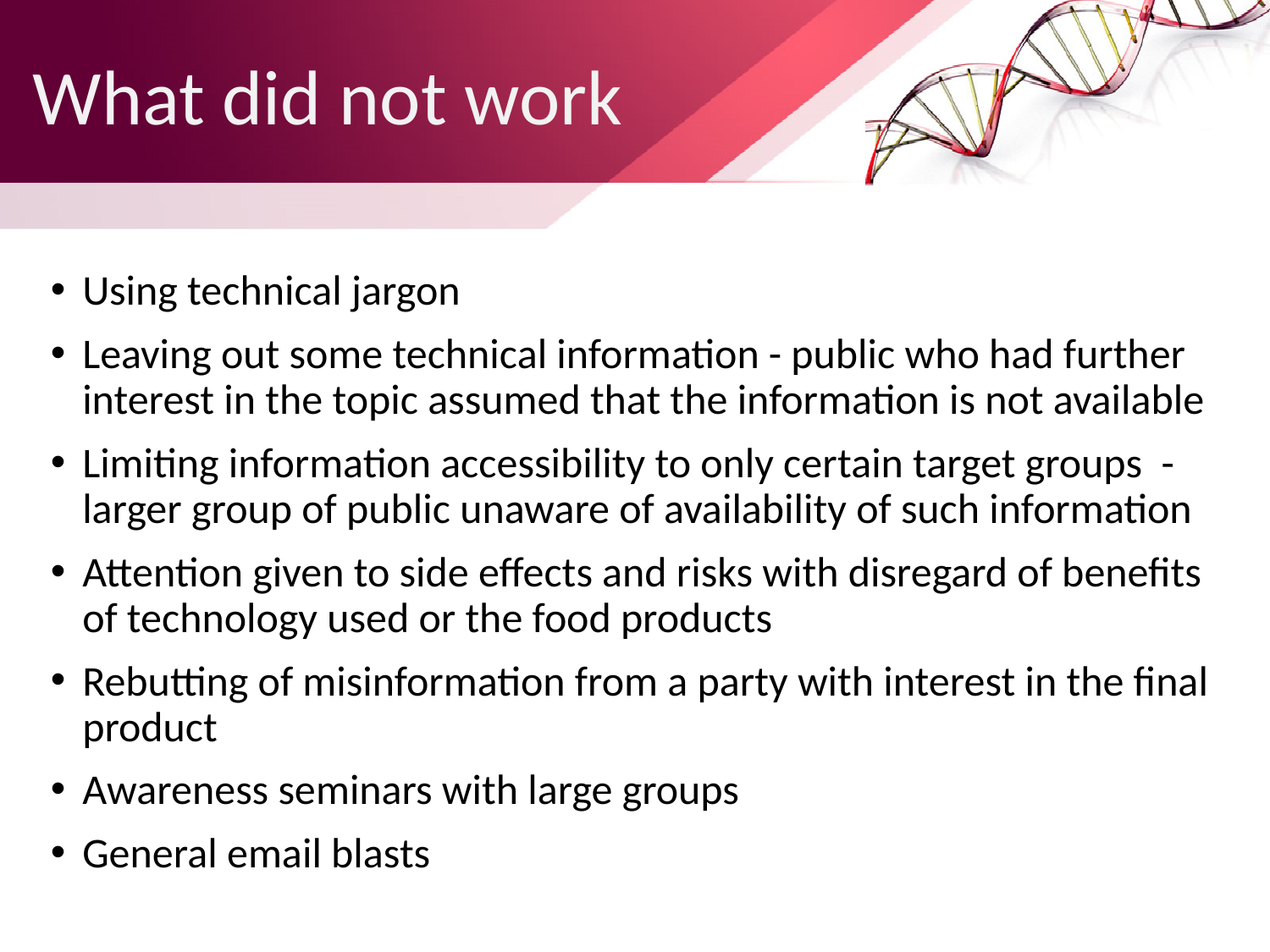

# What did not work
Using technical jargon
Leaving out some technical information - public who had further interest in the topic assumed that the information is not available
Limiting information accessibility to only certain target groups  - larger group of public unaware of availability of such information
Attention given to side effects and risks with disregard of benefits of technology used or the food products
Rebutting of misinformation from a party with interest in the final product
Awareness seminars with large groups
General email blasts